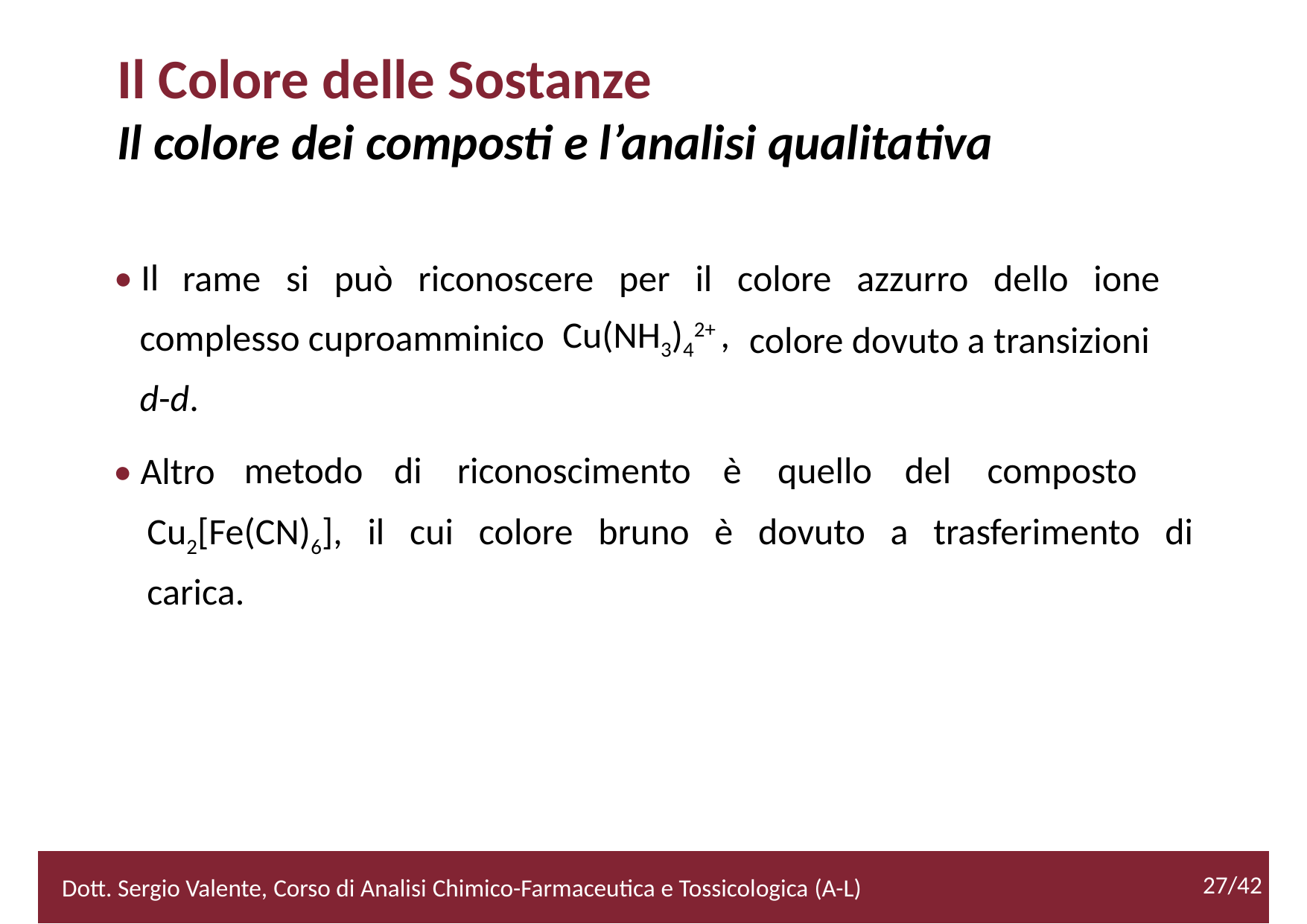

Il Colore delle Sostanze
Il colore dei composti e l’analisi qualitativa
• Il
rame   si   può   riconoscere   per   il   colore   azzurro   dello   ione
Cu(NH3)42+ ,
complesso cuproamminico

d-d.
  colore dovuto a transizioni
• Altro
metodo
di
riconoscimento
è
quello
del
composto
Cu2[Fe(CN)6],   il   cui   colore   bruno   è   dovuto   a   trasferimento   di

carica.
2/52

27/42
Dott. Sergio Valente, Corso di Analisi Chimico-Farmaceutica e Tossicologica (A-L)